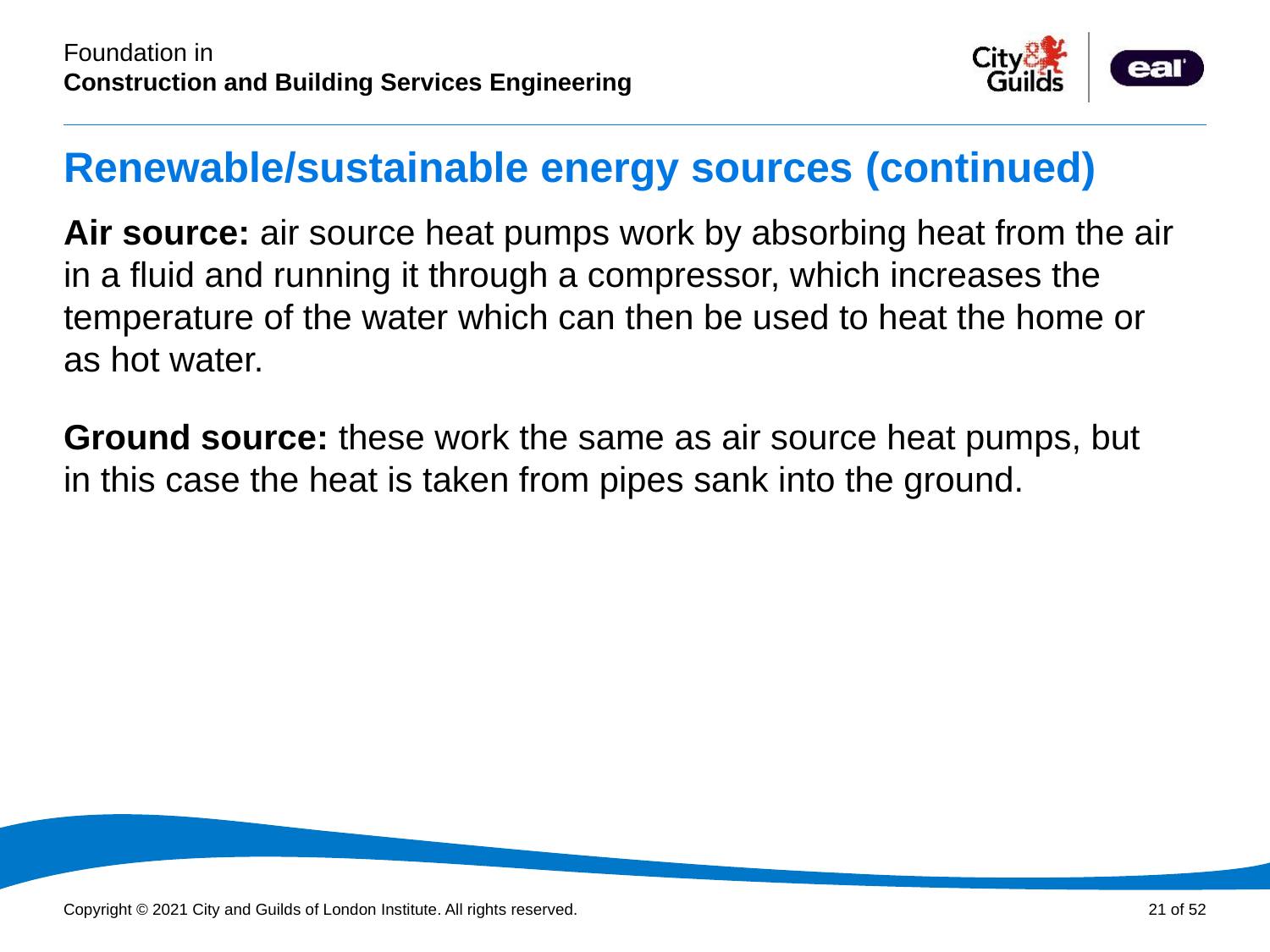

# Renewable/sustainable energy sources (continued)
Air source: air source heat pumps work by absorbing heat from the air in a fluid and running it through a compressor, which increases the temperature of the water which can then be used to heat the home or as hot water.
Ground source: these work the same as air source heat pumps, but in this case the heat is taken from pipes sank into the ground.